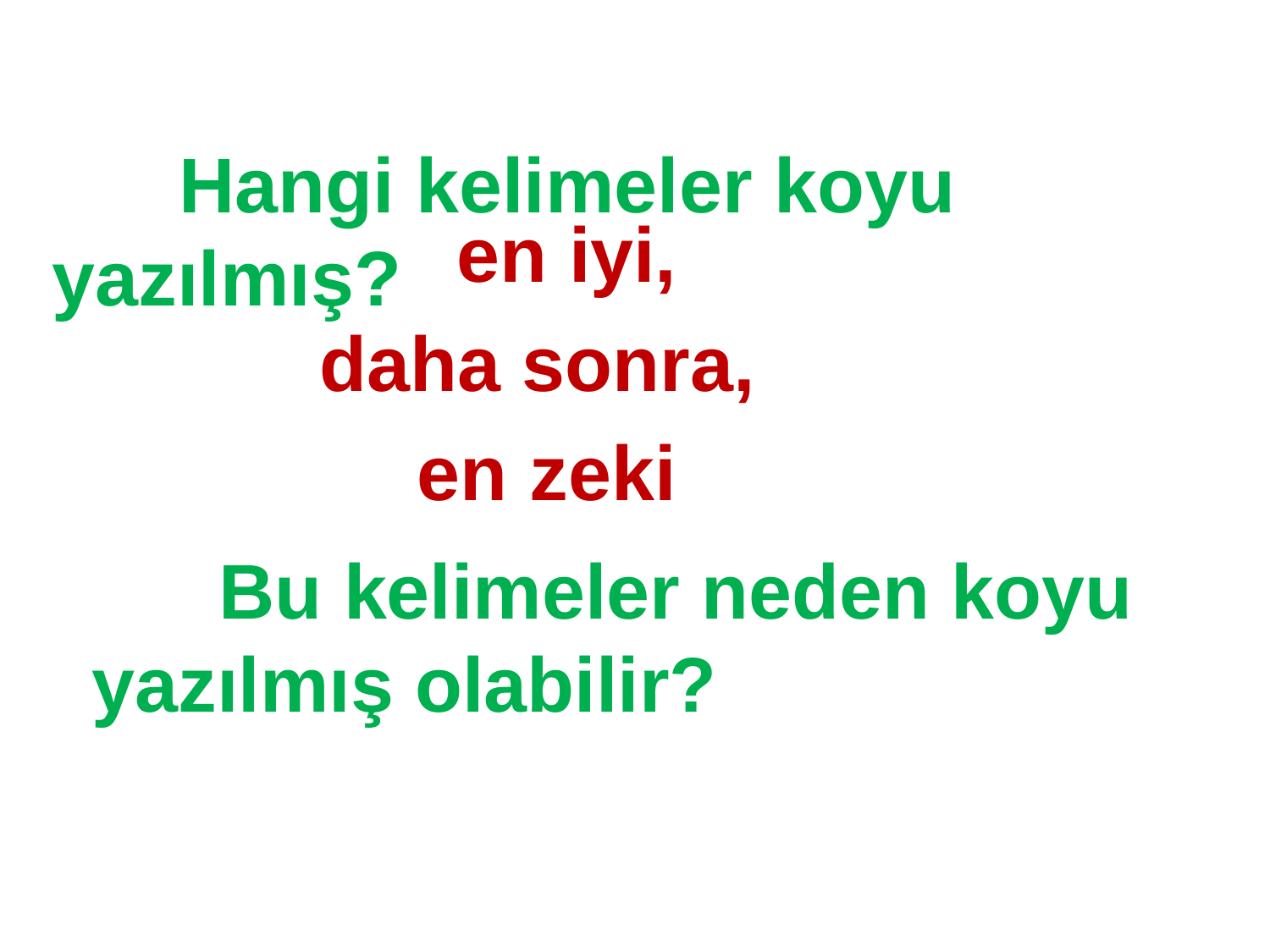

Hangi kelimeler koyu yazılmış?
	en iyi,
daha sonra,
	en zeki
	Bu kelimeler neden koyu yazılmış olabilir?